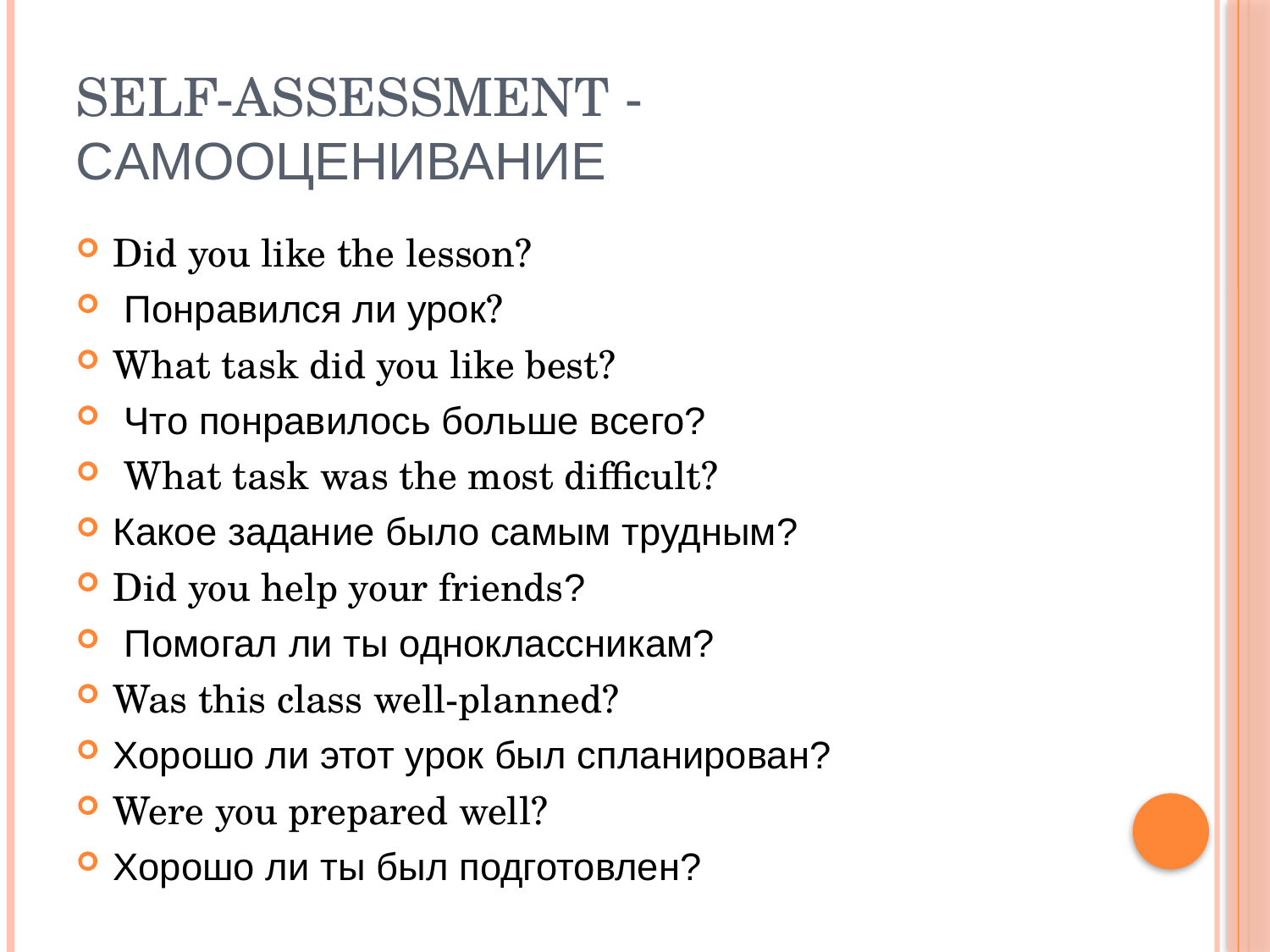

# Self-assessment - cамооценивание
Did you like the lesson?
 Понравился ли урок?
What task did you like best?
 Что понравилось больше всего?
 What task was the most difficult?
Какое задание было самым трудным?
Did you help your friends?
 Помогал ли ты одноклассникам?
Was this class well-planned?
Хорошо ли этот урок был спланирован?
Were you prepared well?
Хорошо ли ты был подготовлен?